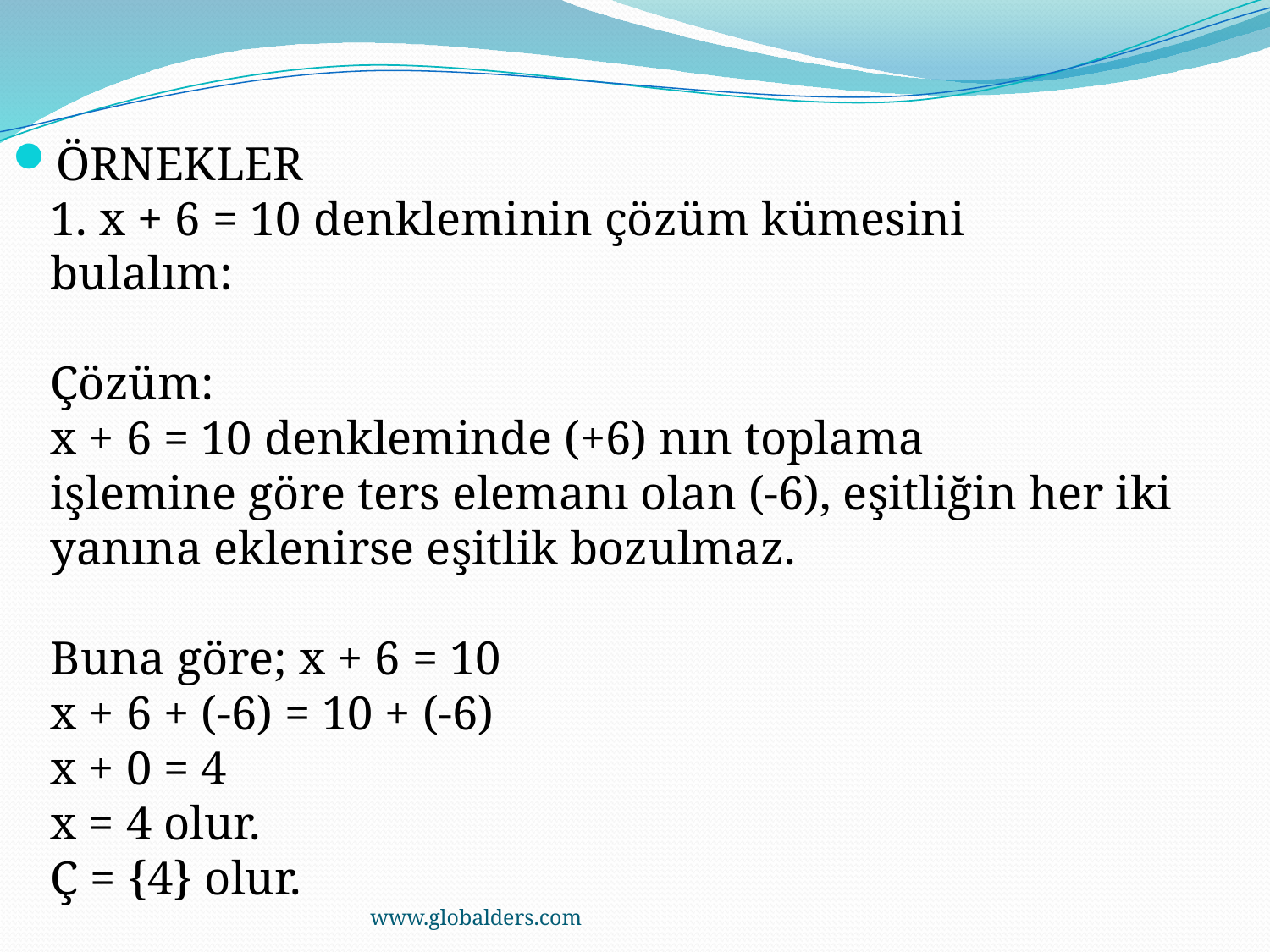

ÖRNEKLER
1. x + 6 = 10 denkleminin çözüm kümesini
bulalım:
Çözüm: 
x + 6 = 10 denkleminde (+6) nın toplama
işlemine göre ters elemanı olan (-6), eşitliğin her iki yanına eklenirse eşitlik bozulmaz.
Buna göre; x + 6 = 10
x + 6 + (-6) = 10 + (-6)
x + 0 = 4
x = 4 olur.
Ç = {4} olur.
www.globalders.com